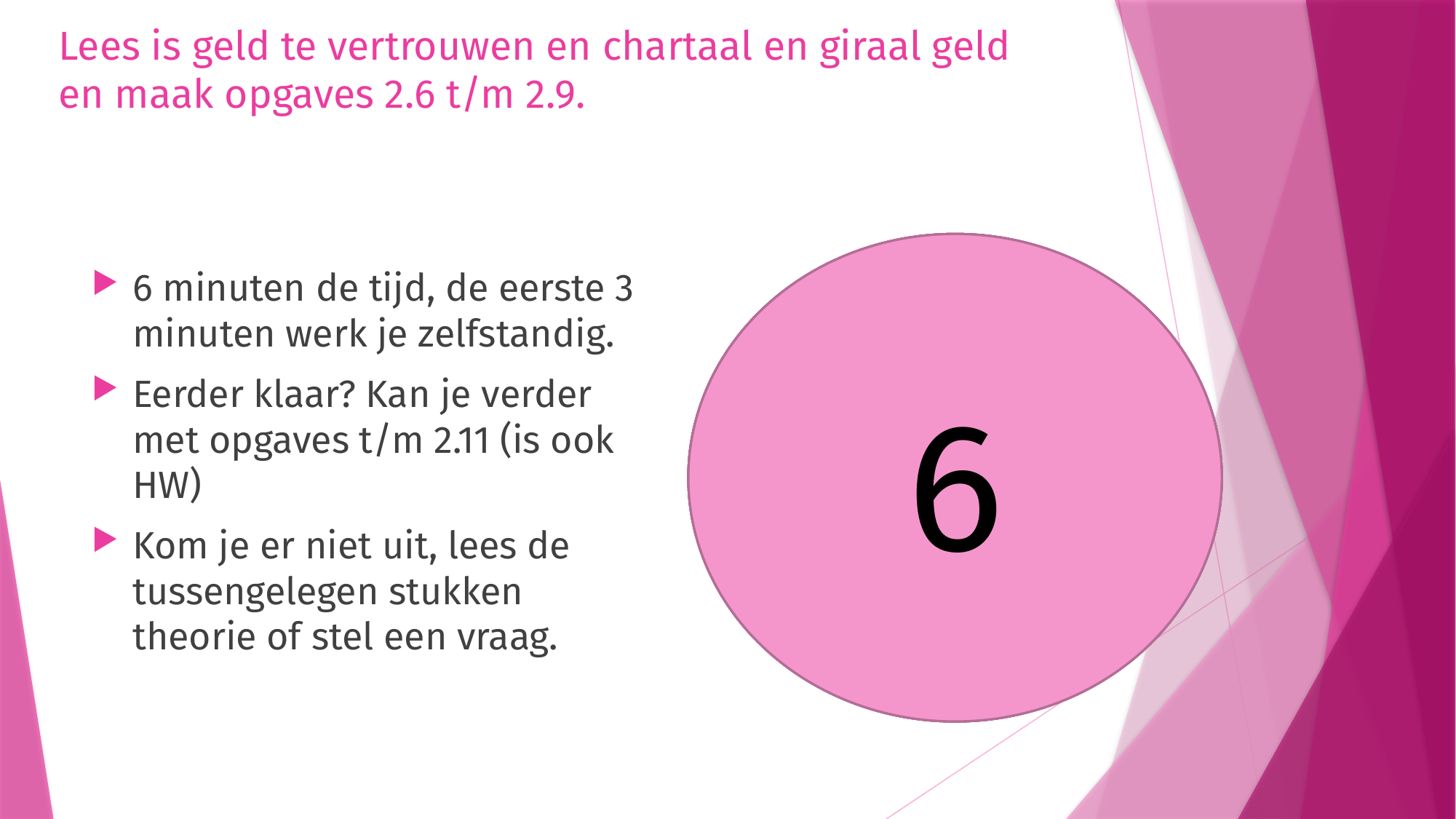

# Lees is geld te vertrouwen en chartaal en giraal geld en maak opgaves 2.6 t/m 2.9.
5
6
4
3
1
2
6 minuten de tijd, de eerste 3 minuten werk je zelfstandig.
Eerder klaar? Kan je verder met opgaves t/m 2.11 (is ook HW)
Kom je er niet uit, lees de tussengelegen stukken theorie of stel een vraag.